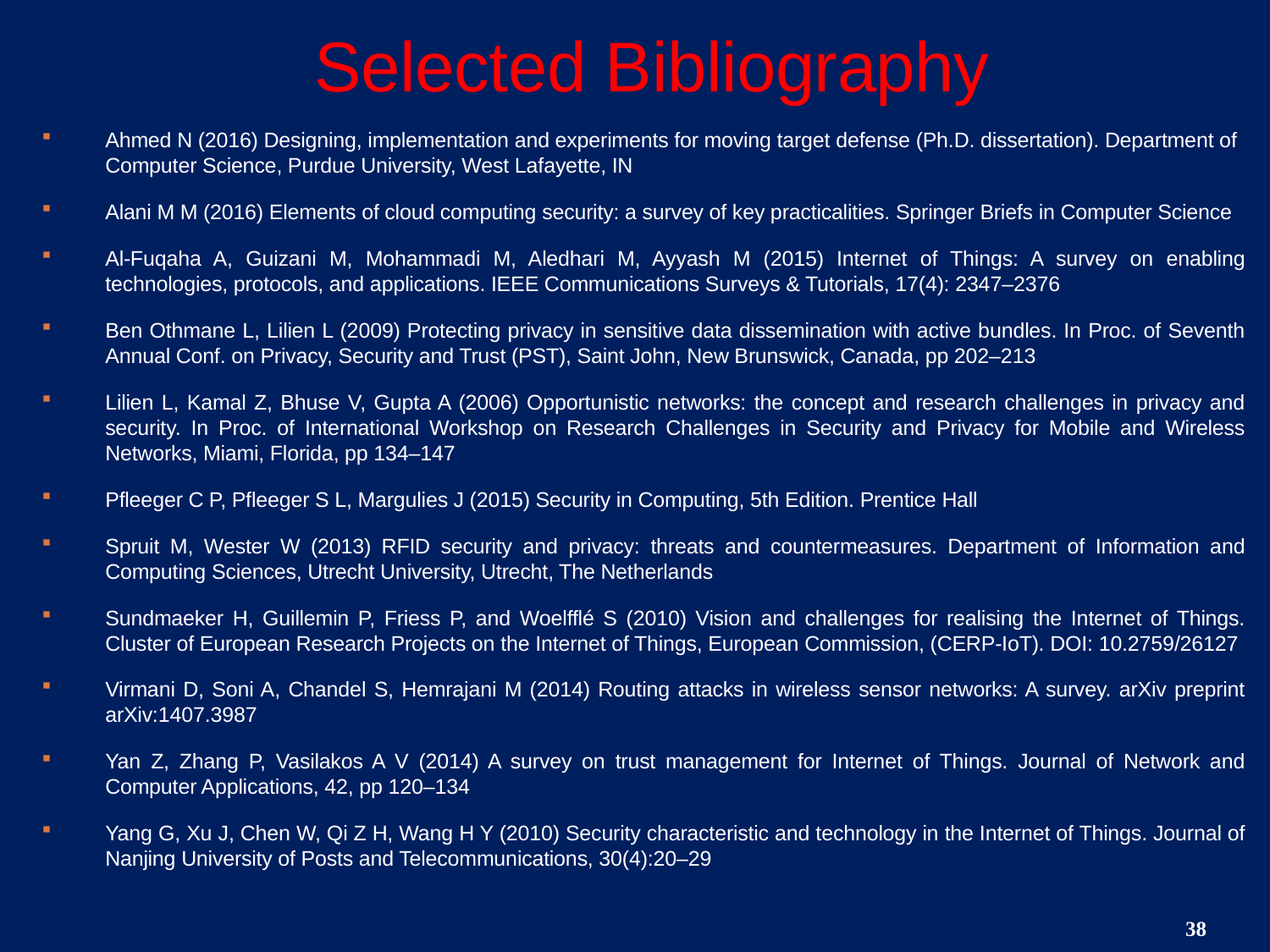

# Selected Bibliography
Ahmed N (2016) Designing, implementation and experiments for moving target defense (Ph.D. dissertation). Department of Computer Science, Purdue University, West Lafayette, IN
Alani M M (2016) Elements of cloud computing security: a survey of key practicalities. Springer Briefs in Computer Science
Al-Fuqaha A, Guizani M, Mohammadi M, Aledhari M, Ayyash M (2015) Internet of Things: A survey on enabling technologies, protocols, and applications. IEEE Communications Surveys & Tutorials, 17(4): 2347–2376
Ben Othmane L, Lilien L (2009) Protecting privacy in sensitive data dissemination with active bundles. In Proc. of Seventh Annual Conf. on Privacy, Security and Trust (PST), Saint John, New Brunswick, Canada, pp 202–213
Lilien L, Kamal Z, Bhuse V, Gupta A (2006) Opportunistic networks: the concept and research challenges in privacy and security. In Proc. of International Workshop on Research Challenges in Security and Privacy for Mobile and Wireless Networks, Miami, Florida, pp 134–147
Pfleeger C P, Pfleeger S L, Margulies J (2015) Security in Computing, 5th Edition. Prentice Hall
Spruit M, Wester W (2013) RFID security and privacy: threats and countermeasures. Department of Information and Computing Sciences, Utrecht University, Utrecht, The Netherlands
Sundmaeker H, Guillemin P, Friess P, and Woelfflé S (2010) Vision and challenges for realising the Internet of Things. Cluster of European Research Projects on the Internet of Things, European Commission, (CERP-IoT). DOI: 10.2759/26127
Virmani D, Soni A, Chandel S, Hemrajani M (2014) Routing attacks in wireless sensor networks: A survey. arXiv preprint arXiv:1407.3987
Yan Z, Zhang P, Vasilakos A V (2014) A survey on trust management for Internet of Things. Journal of Network and Computer Applications, 42, pp 120–134
Yang G, Xu J, Chen W, Qi Z H, Wang H Y (2010) Security characteristic and technology in the Internet of Things. Journal of Nanjing University of Posts and Telecommunications, 30(4):20–29
38